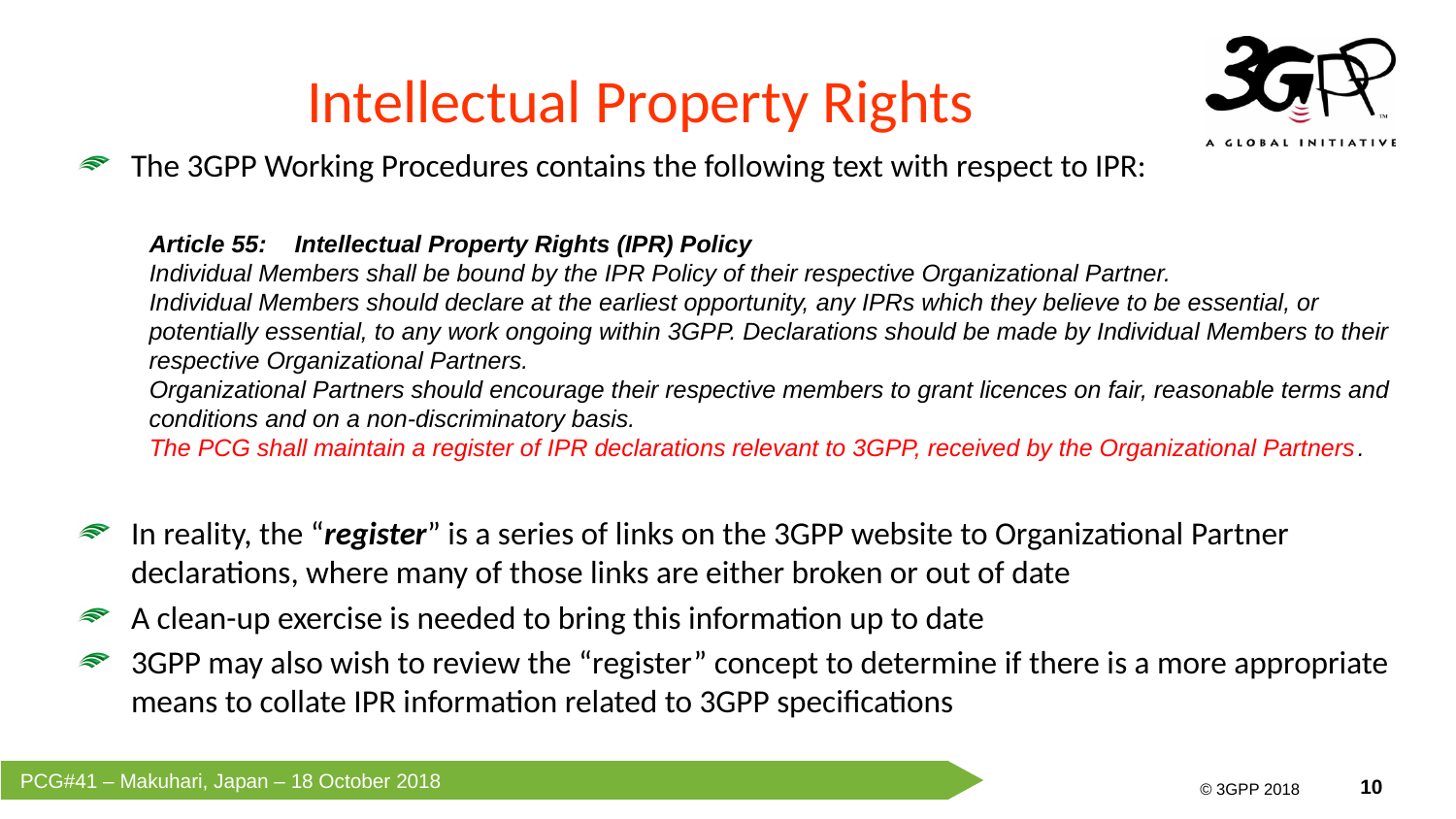

# Intellectual Property Rights
The 3GPP Working Procedures contains the following text with respect to IPR:

Article 55:	Intellectual Property Rights (IPR) Policy
Individual Members shall be bound by the IPR Policy of their respective Organizational Partner.
Individual Members should declare at the earliest opportunity, any IPRs which they believe to be essential, or potentially essential, to any work ongoing within 3GPP. Declarations should be made by Individual Members to their respective Organizational Partners.
Organizational Partners should encourage their respective members to grant licences on fair, reasonable terms and conditions and on a non-discriminatory basis.
The PCG shall maintain a register of IPR declarations relevant to 3GPP, received by the Organizational Partners.

In reality, the “register” is a series of links on the 3GPP website to Organizational Partner declarations, where many of those links are either broken or out of date
A clean-up exercise is needed to bring this information up to date
3GPP may also wish to review the “register” concept to determine if there is a more appropriate means to collate IPR information related to 3GPP specifications